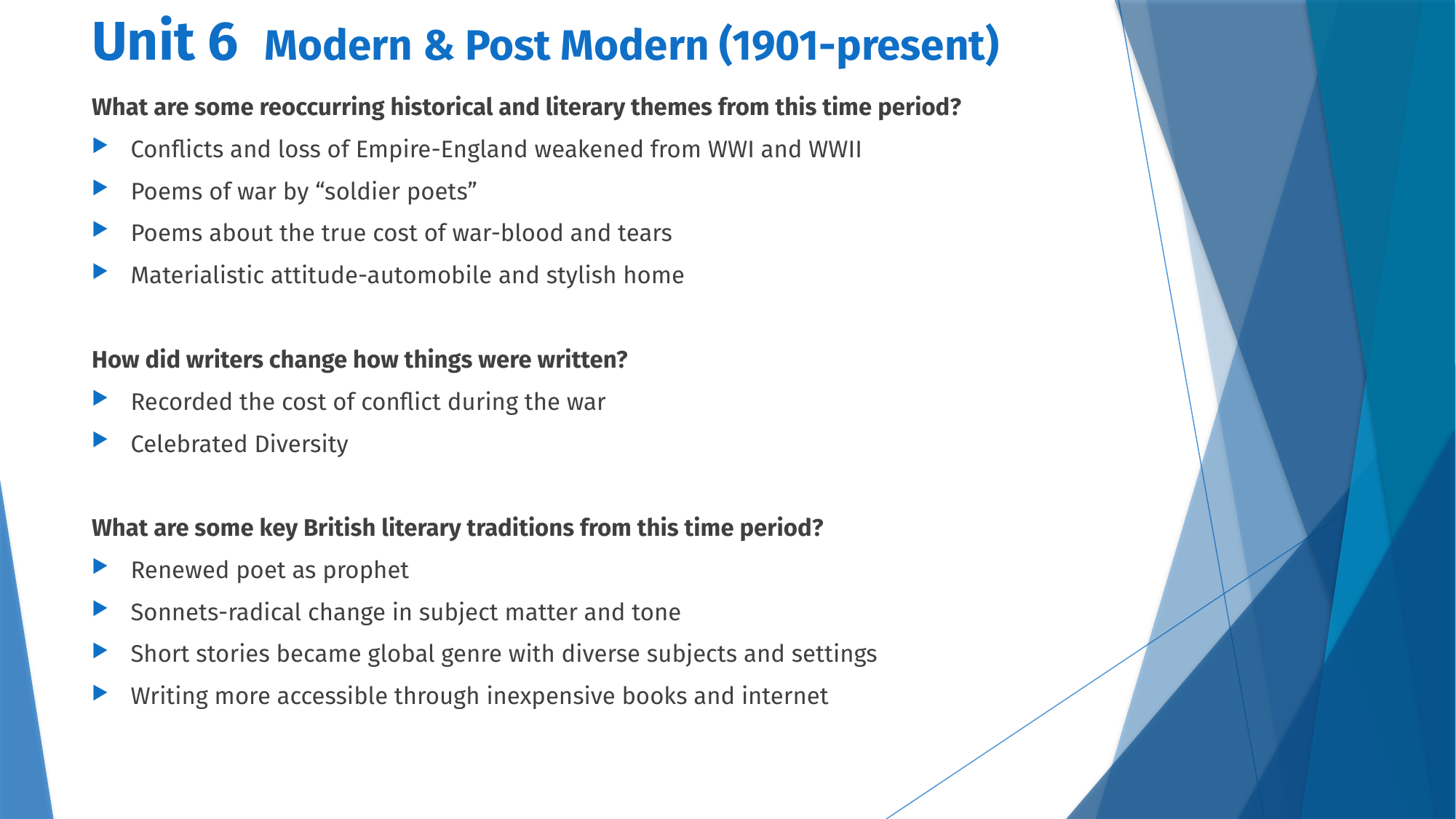

# Unit 6  Modern & Post Modern (1901-present)
What are some reoccurring historical and literary themes from this time period?
Conflicts and loss of Empire-England weakened from WWI and WWII
Poems of war by “soldier poets”
Poems about the true cost of war-blood and tears
Materialistic attitude-automobile and stylish home

How did writers change how things were written?
Recorded the cost of conflict during the war
Celebrated Diversity

What are some key British literary traditions from this time period?
Renewed poet as prophet
Sonnets-radical change in subject matter and tone
Short stories became global genre with diverse subjects and settings
Writing more accessible through inexpensive books and internet